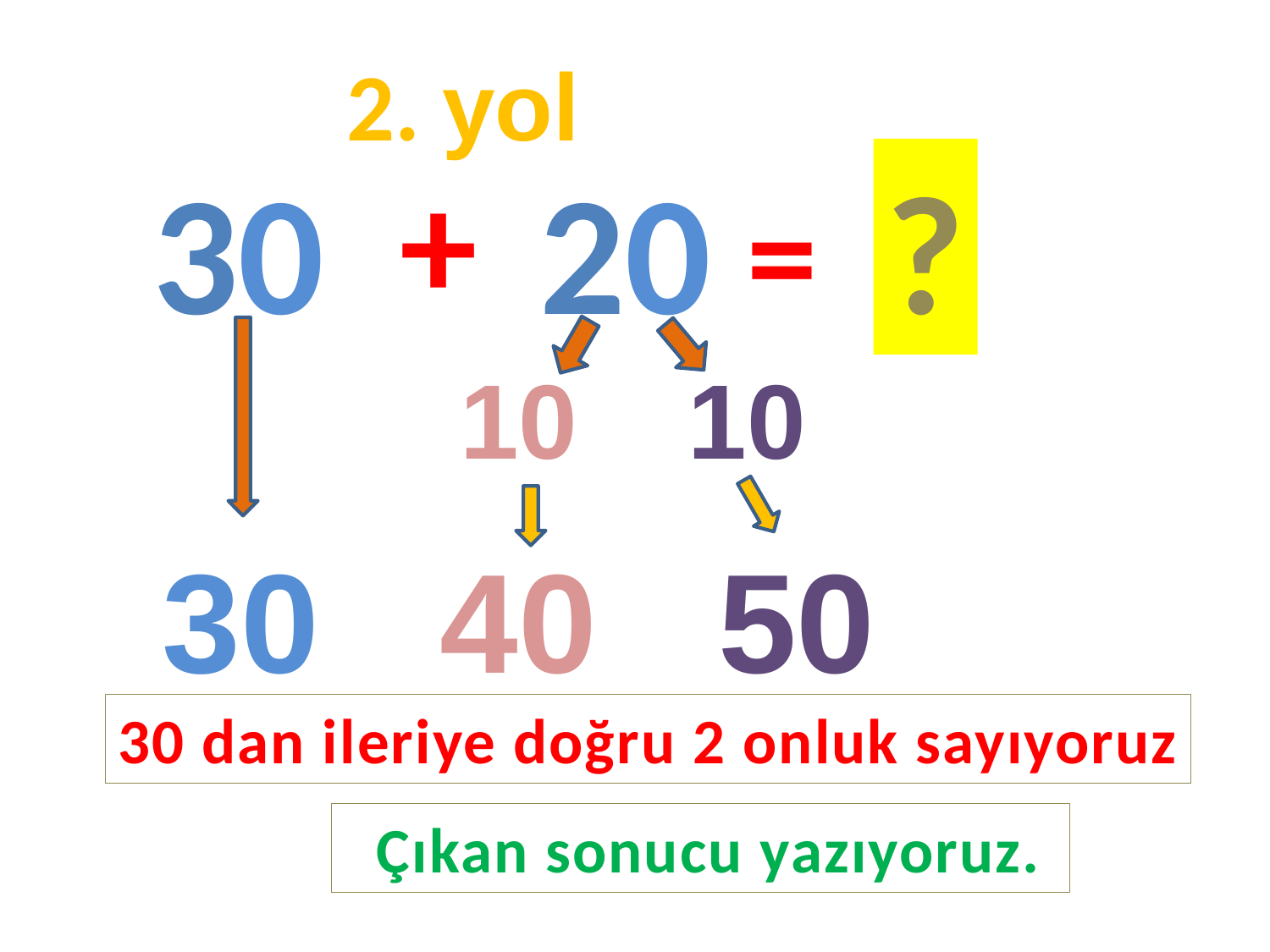

2. yol
30
+
20
?
=

10
10

30
40
50
30 dan ileriye doğru 2 onluk sayıyoruz
  Çıkan sonucu yazıyoruz.